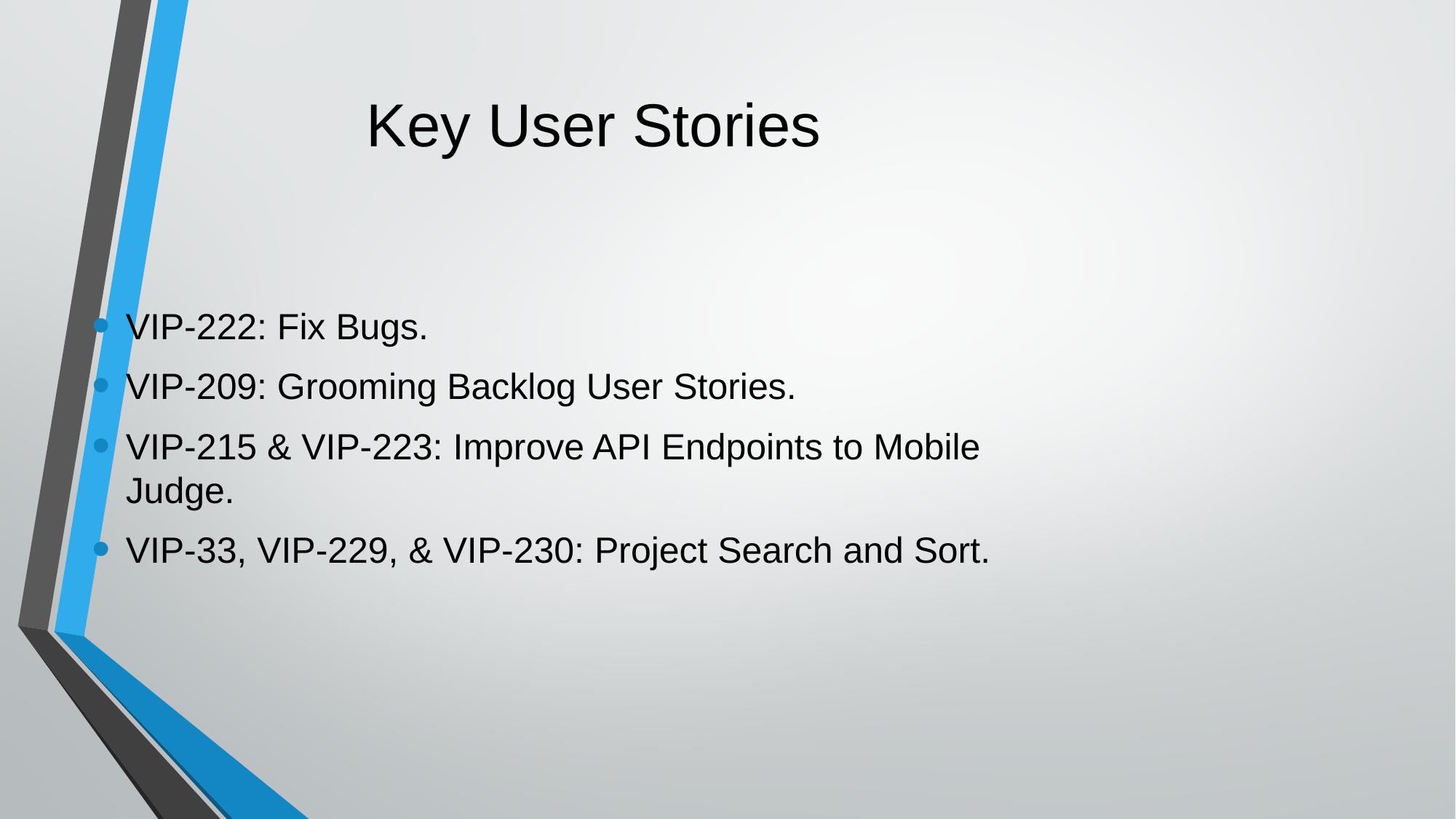

# Key User Stories
VIP-222: Fix Bugs.
VIP-209: Grooming Backlog User Stories.
VIP-215 & VIP-223: Improve API Endpoints to Mobile Judge.
VIP-33, VIP-229, & VIP-230: Project Search and Sort.